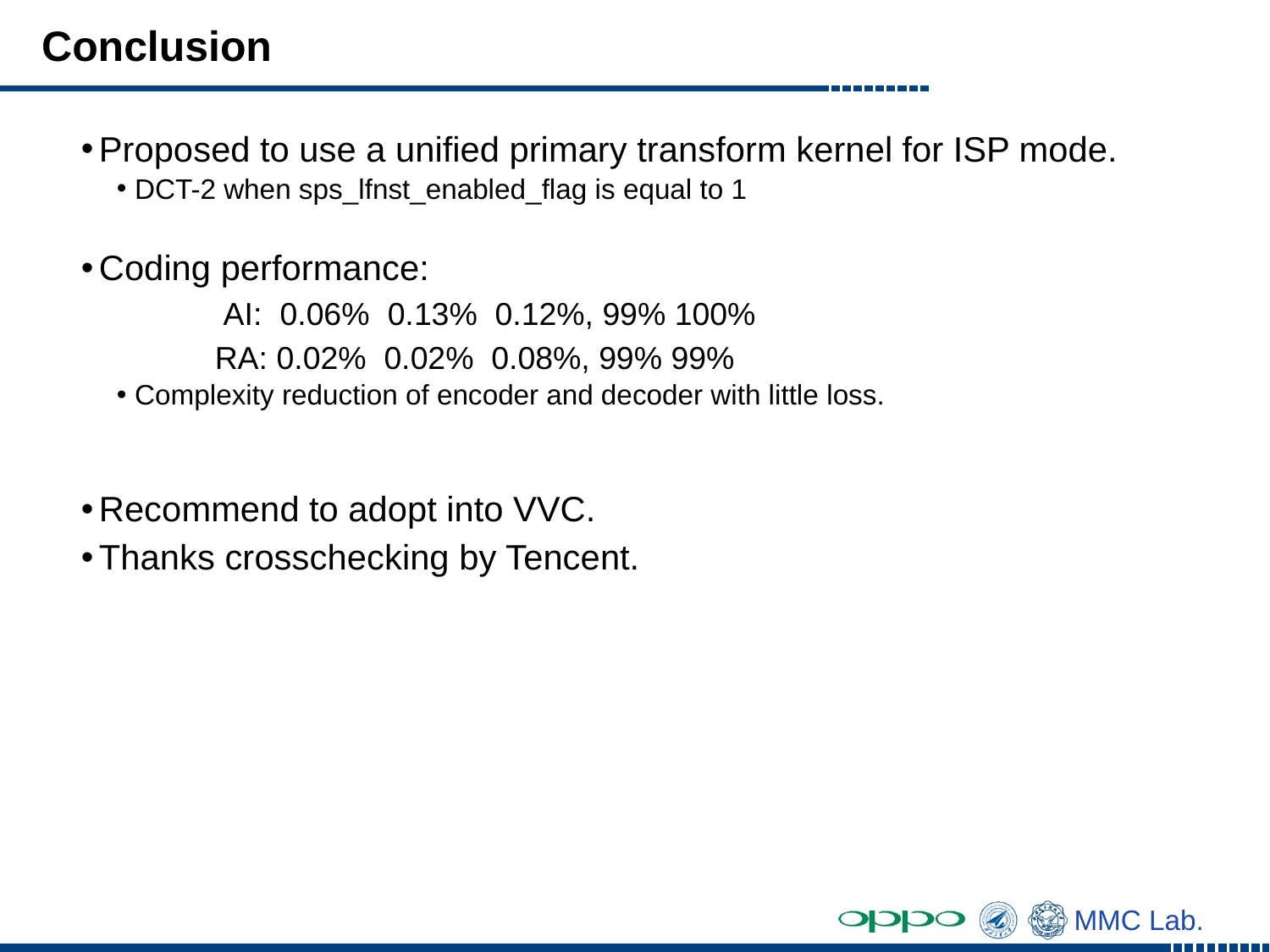

# Conclusion
Proposed to use a unified primary transform kernel for ISP mode.
DCT-2 when sps_lfnst_enabled_flag is equal to 1

Coding performance:
                AI:  0.06%  0.13%  0.12%, 99% 100%
       RA: 0.02%  0.02%  0.08%, 99% 99%
Complexity reduction of encoder and decoder with little loss.

Recommend to adopt into VVC.
Thanks crosschecking by Tencent.